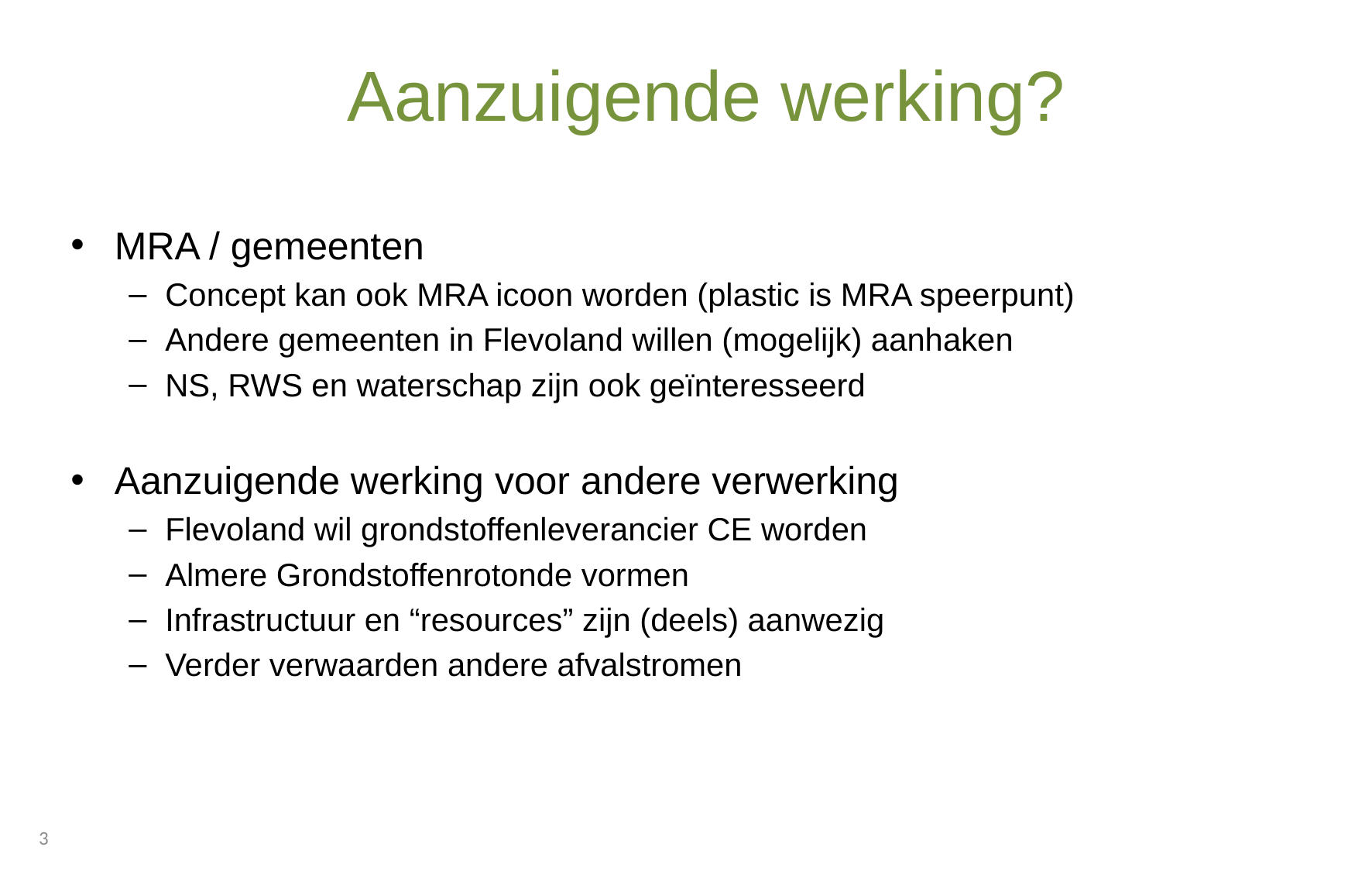

Aanzuigende werking?

MRA / gemeenten
Concept kan ook MRA icoon worden (plastic is MRA speerpunt)
Andere gemeenten in Flevoland willen (mogelijk) aanhaken
NS, RWS en waterschap zijn ook geïnteresseerd

Aanzuigende werking voor andere verwerking
Flevoland wil grondstoffenleverancier CE worden
Almere Grondstoffenrotonde vormen
Infrastructuur en “resources” zijn (deels) aanwezig
Verder verwaarden andere afvalstromen
3